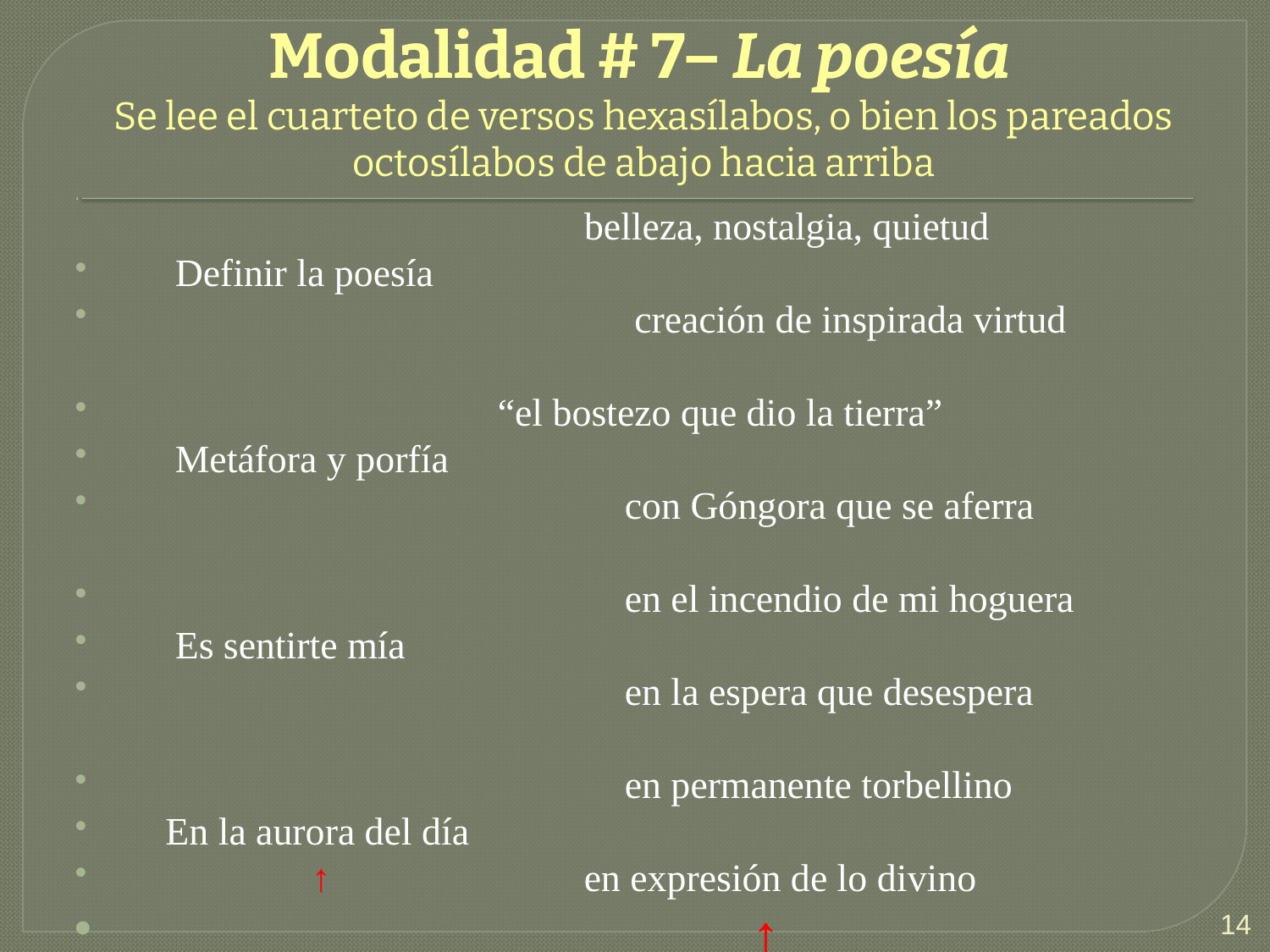

# Modalidad # 7– La poesía Se lee el cuarteto de versos hexasílabos, o bien los pareados octosílabos de abajo hacia arriba
2
				belleza, nostalgia, quietud
      Definir la poesía
                                               	 creación de inspirada virtud

                       		“el bostezo que dio la tierra”
      Metáfora y porfía
                                                	con Góngora que se aferra

                                                	en el incendio de mi hoguera
      Es sentirte mía
                                                	en la espera que desespera

      				en permanente torbellino
     En la aurora del día
                    ↑                          en expresión de lo divino
   					↑
14